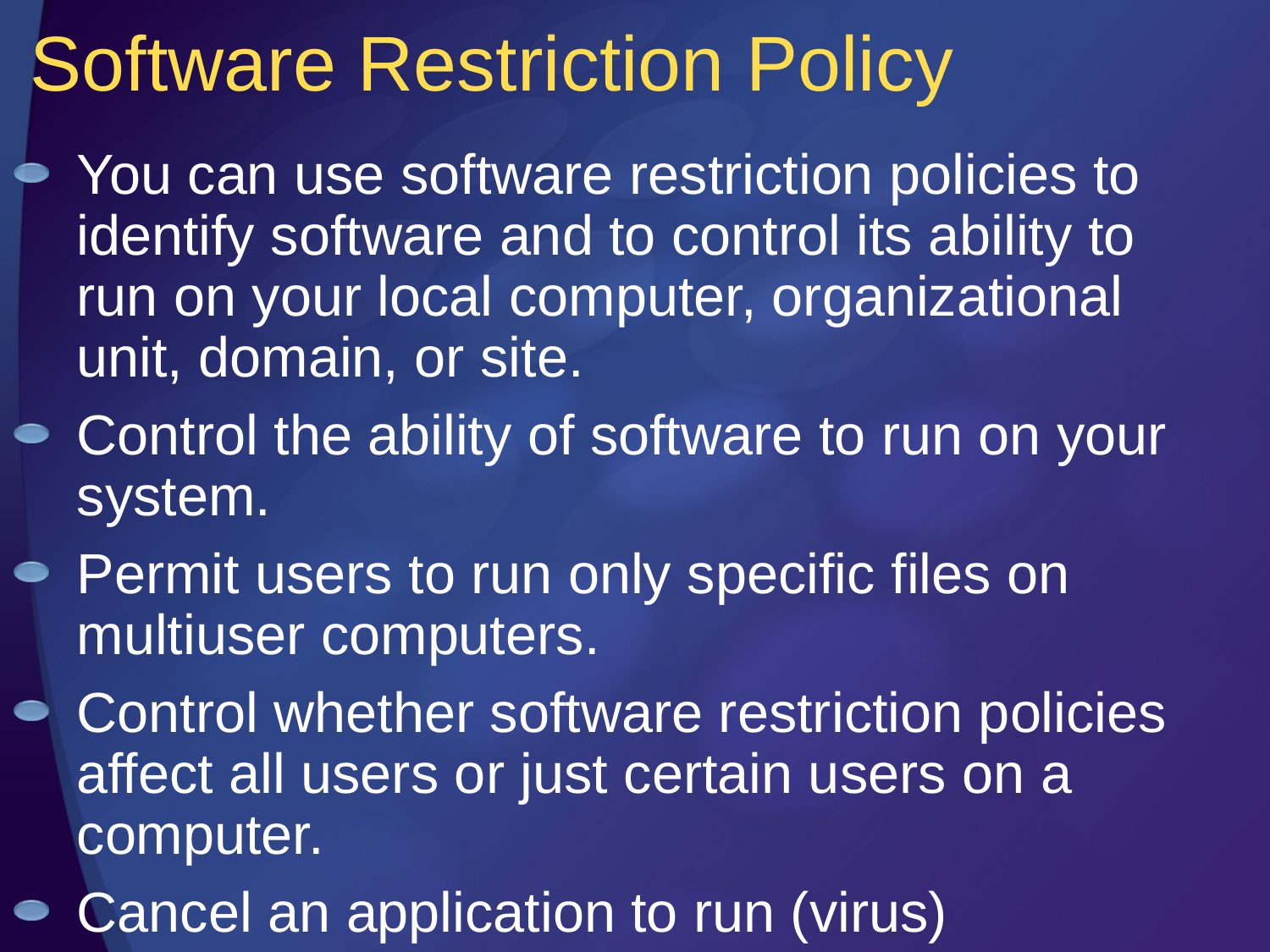

# Software Restriction Policy
You can use software restriction policies to identify software and to control its ability to run on your local computer, organizational unit, domain, or site.
Control the ability of software to run on your system.
Permit users to run only specific files on multiuser computers.
Control whether software restriction policies affect all users or just certain users on a computer.
Cancel an application to run (virus)